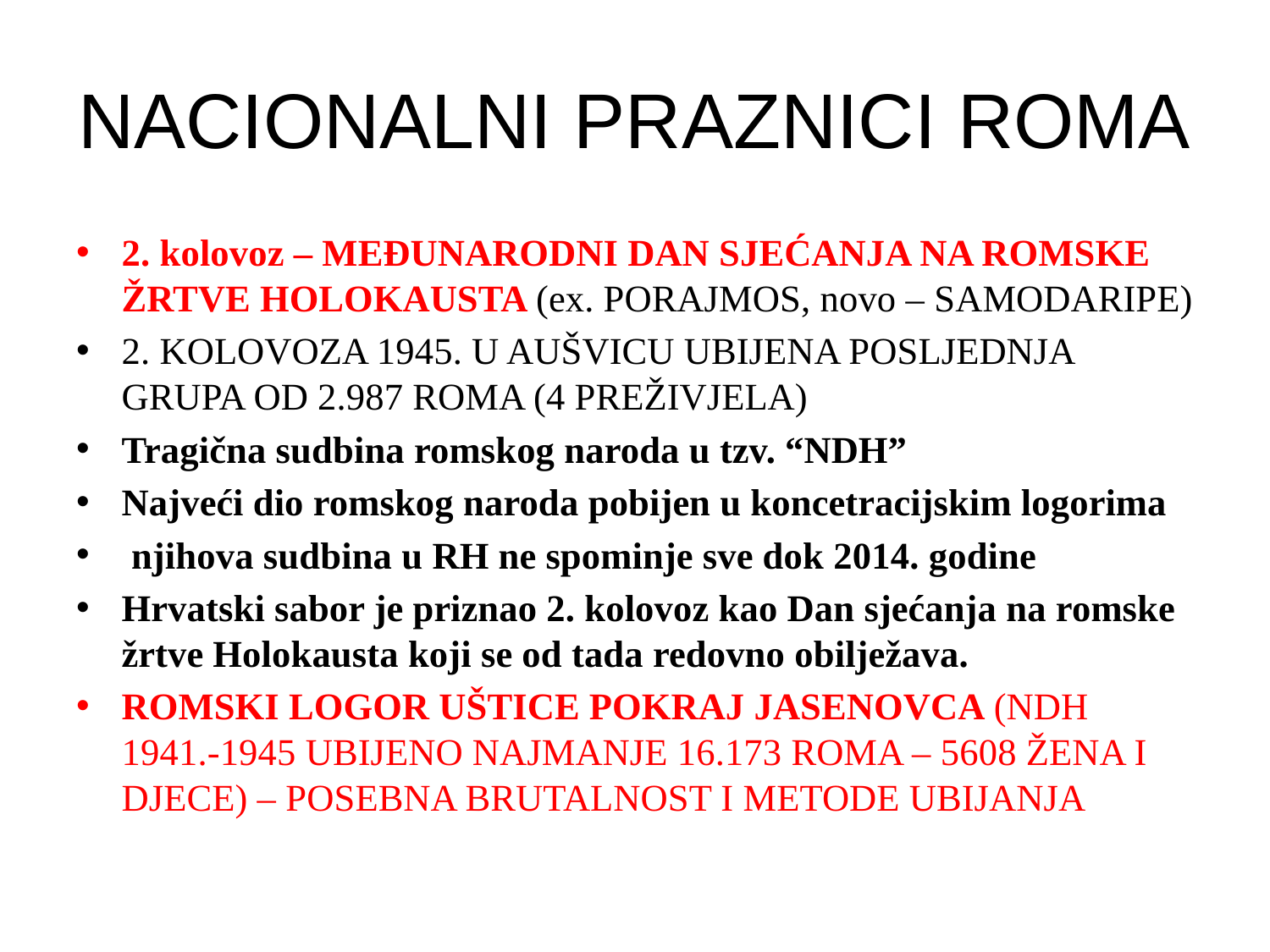

# NACIONALNI PRAZNICI ROMA
2. kolovoz – MEĐUNARODNI DAN SJEĆANJA NA ROMSKE ŽRTVE HOLOKAUSTA (ex. PORAJMOS, novo – SAMODARIPE)
2. KOLOVOZA 1945. U AUŠVICU UBIJENA POSLJEDNJA GRUPA OD 2.987 ROMA (4 PREŽIVJELA)
Tragična sudbina romskog naroda u tzv. “NDH”
Najveći dio romskog naroda pobijen u koncetracijskim logorima
 njihova sudbina u RH ne spominje sve dok 2014. godine
Hrvatski sabor je priznao 2. kolovoz kao Dan sjećanja na romske žrtve Holokausta koji se od tada redovno obilježava.
ROMSKI LOGOR UŠTICE POKRAJ JASENOVCA (NDH 1941.-1945 UBIJENO NAJMANJE 16.173 ROMA – 5608 ŽENA I DJECE) – POSEBNA BRUTALNOST I METODE UBIJANJA